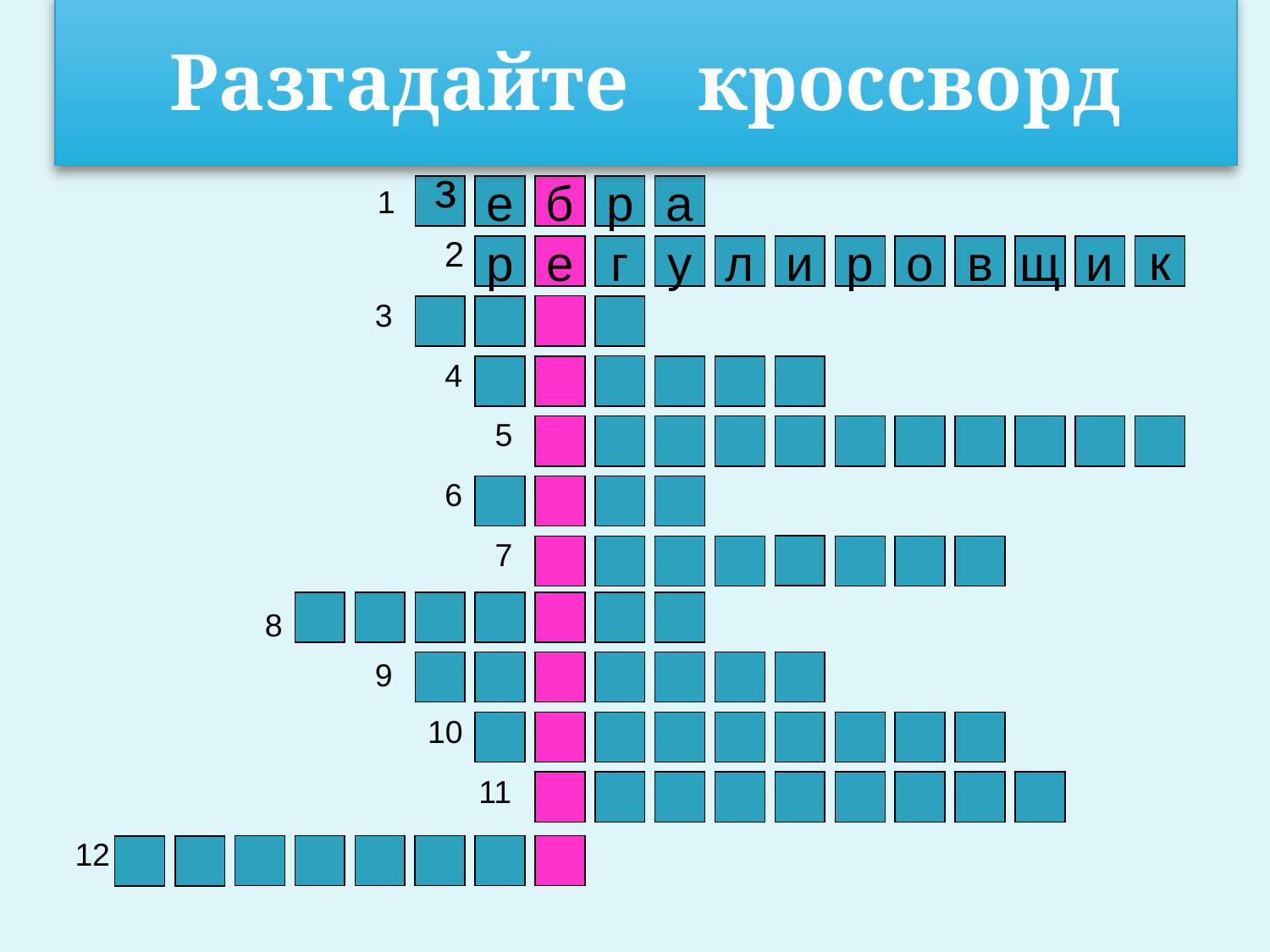

# Разгадайте    кроссворд
з
1

е
б
р
а
2
к
р
е
г
у
л
и
р
о
в
щ
и
3

4

5

6

7

8
9

10

11

12